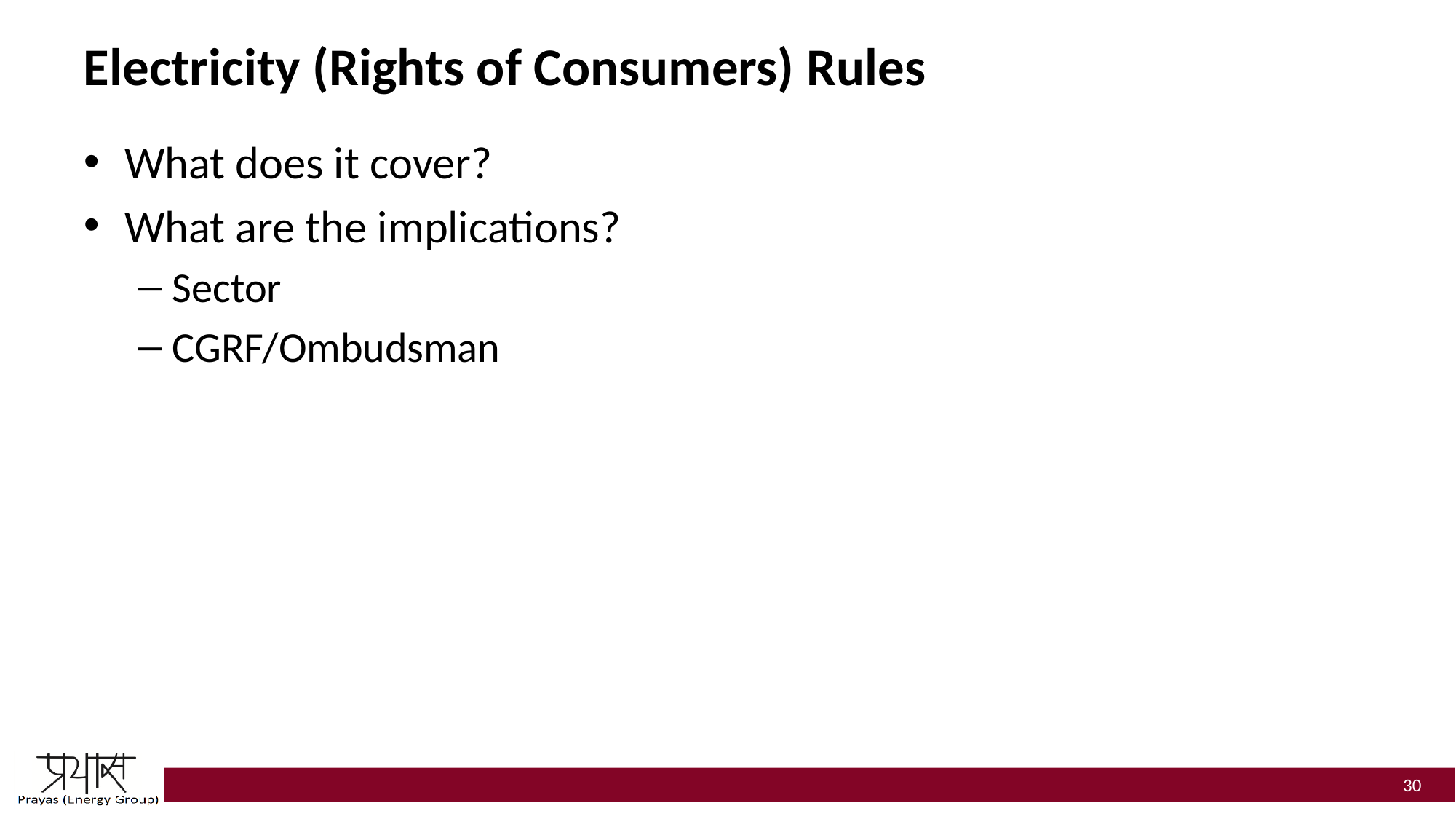

# Electricity (Rights of Consumers) Rules
What does it cover?
What are the implications?
Sector
CGRF/Ombudsman
30